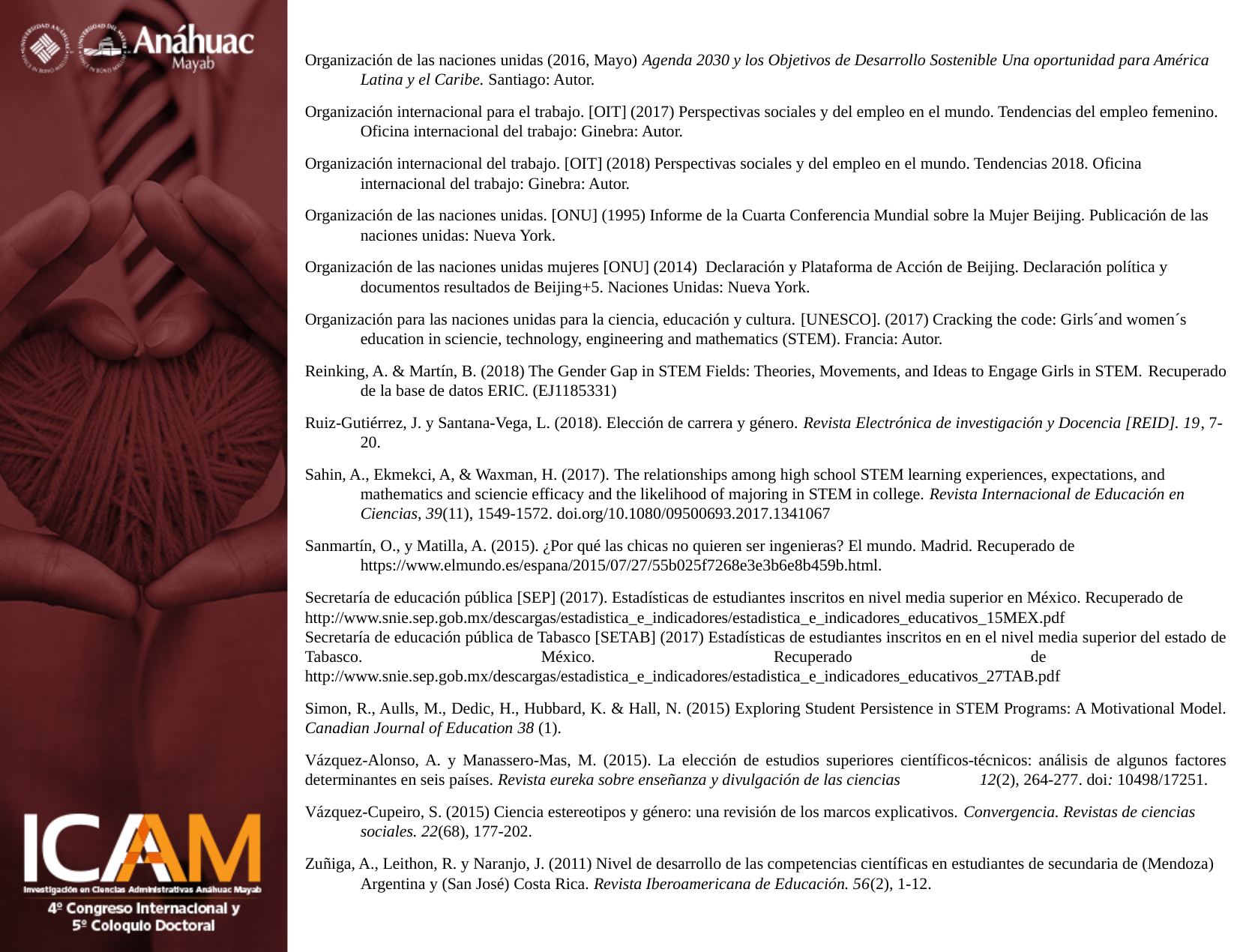

Organización de las naciones unidas (2016, Mayo) Agenda 2030 y los Objetivos de Desarrollo Sostenible Una oportunidad para América Latina y el Caribe. Santiago: Autor.
Organización internacional para el trabajo. [OIT] (2017) Perspectivas sociales y del empleo en el mundo. Tendencias del empleo femenino. Oficina internacional del trabajo: Ginebra: Autor.
Organización internacional del trabajo. [OIT] (2018) Perspectivas sociales y del empleo en el mundo. Tendencias 2018. Oficina internacional del trabajo: Ginebra: Autor.
Organización de las naciones unidas. [ONU] (1995) Informe de la Cuarta Conferencia Mundial sobre la Mujer Beijing. Publicación de las naciones unidas: Nueva York.
Organización de las naciones unidas mujeres [ONU] (2014)  Declaración y Plataforma de Acción de Beijing. Declaración política y documentos resultados de Beijing+5. Naciones Unidas: Nueva York.
Organización para las naciones unidas para la ciencia, educación y cultura. [UNESCO]. (2017) Cracking the code: Girls´and women´s education in sciencie, technology, engineering and mathematics (STEM). Francia: Autor.
Reinking, A. & Martín, B. (2018) The Gender Gap in STEM Fields: Theories, Movements, and Ideas to Engage Girls in STEM. Recuperado de la base de datos ERIC. (EJ1185331)
Ruiz-Gutiérrez, J. y Santana-Vega, L. (2018). Elección de carrera y género. Revista Electrónica de investigación y Docencia [REID]. 19, 7-20.
Sahin, A., Ekmekci, A, & Waxman, H. (2017). The relationships among high school STEM learning experiences, expectations, and mathematics and sciencie efficacy and the likelihood of majoring in STEM in college. Revista Internacional de Educación en Ciencias, 39(11), 1549-1572. doi.org/10.1080/09500693.2017.1341067
Sanmartín, O., y Matilla, A. (2015). ¿Por qué las chicas no quieren ser ingenieras? El mundo. Madrid. Recuperado de https://www.elmundo.es/espana/2015/07/27/55b025f7268e3e3b6e8b459b.html.
Secretaría de educación pública [SEP] (2017). Estadísticas de estudiantes inscritos en nivel media superior en México. Recuperado de 	http://www.snie.sep.gob.mx/descargas/estadistica_e_indicadores/estadistica_e_indicadores_educativos_15MEX.pdf
Secretaría de educación pública de Tabasco [SETAB] (2017) Estadísticas de estudiantes inscritos en en el nivel media superior del estado de Tabasco. México. Recuperado de 	http://www.snie.sep.gob.mx/descargas/estadistica_e_indicadores/estadistica_e_indicadores_educativos_27TAB.pdf
Simon, R., Aulls, M., Dedic, H., Hubbard, K. & Hall, N. (2015) Exploring Student Persistence in STEM Programs: A Motivational Model. Canadian Journal of Education 38 (1).
Vázquez-Alonso, A. y Manassero-Mas, M. (2015). La elección de estudios superiores científicos-técnicos: análisis de algunos factores determinantes en seis países. Revista eureka sobre enseñanza y divulgación de las ciencias 	12(2), 264-277. doi: 10498/17251.
Vázquez-Cupeiro, S. (2015) Ciencia estereotipos y género: una revisión de los marcos explicativos. Convergencia. Revistas de ciencias sociales. 22(68), 177-202.
Zuñiga, A., Leithon, R. y Naranjo, J. (2011) Nivel de desarrollo de las competencias científicas en estudiantes de secundaria de (Mendoza) Argentina y (San José) Costa Rica. Revista Iberoamericana de Educación. 56(2), 1-12.